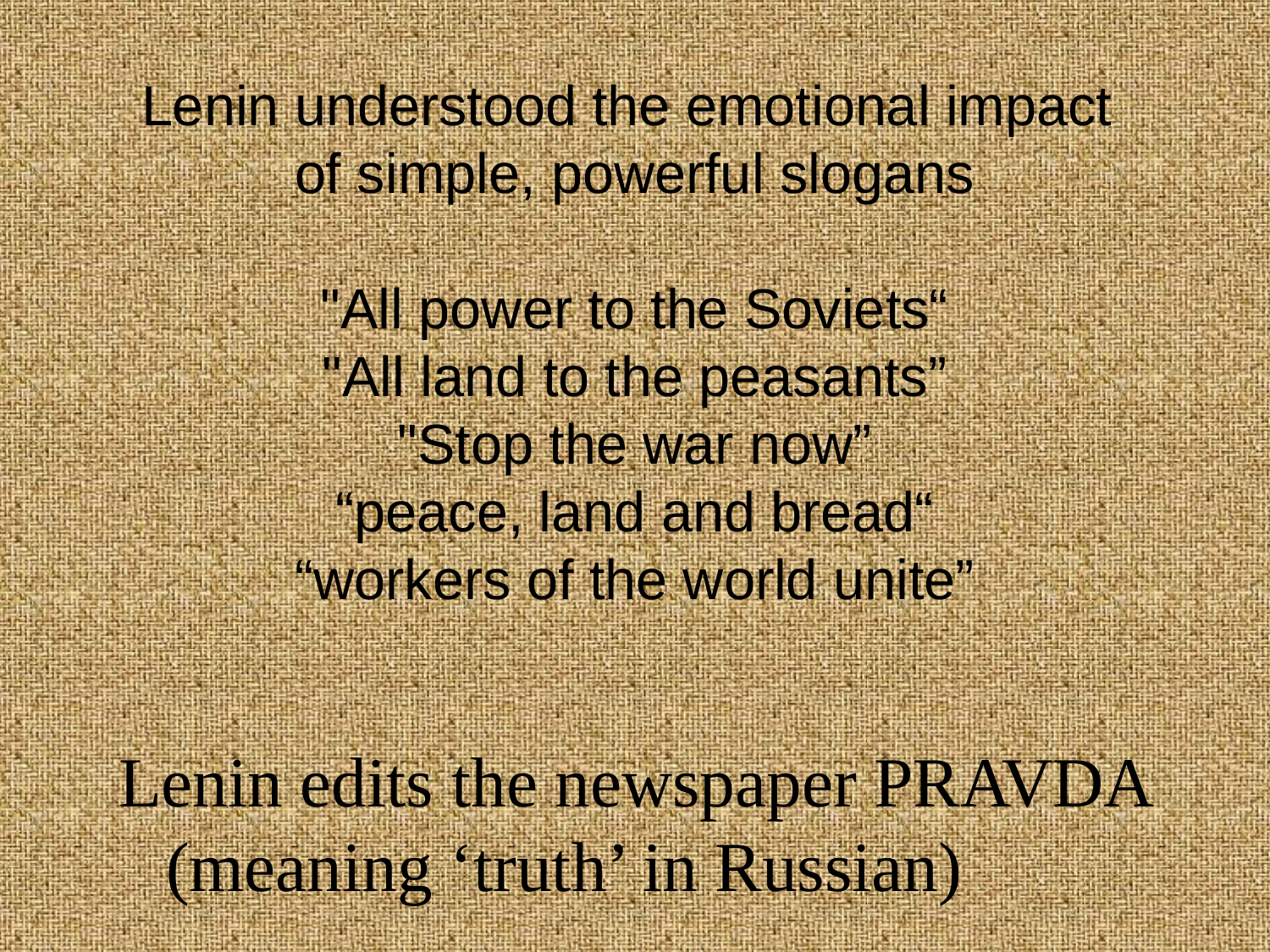

Lenin understood the emotional impact
of simple, powerful slogans

"All power to the Soviets“
"All land to the peasants”
"Stop the war now”
“peace, land and bread“
“workers of the world unite”
Lenin edits the newspaper PRAVDA (meaning ‘truth’ in Russian)